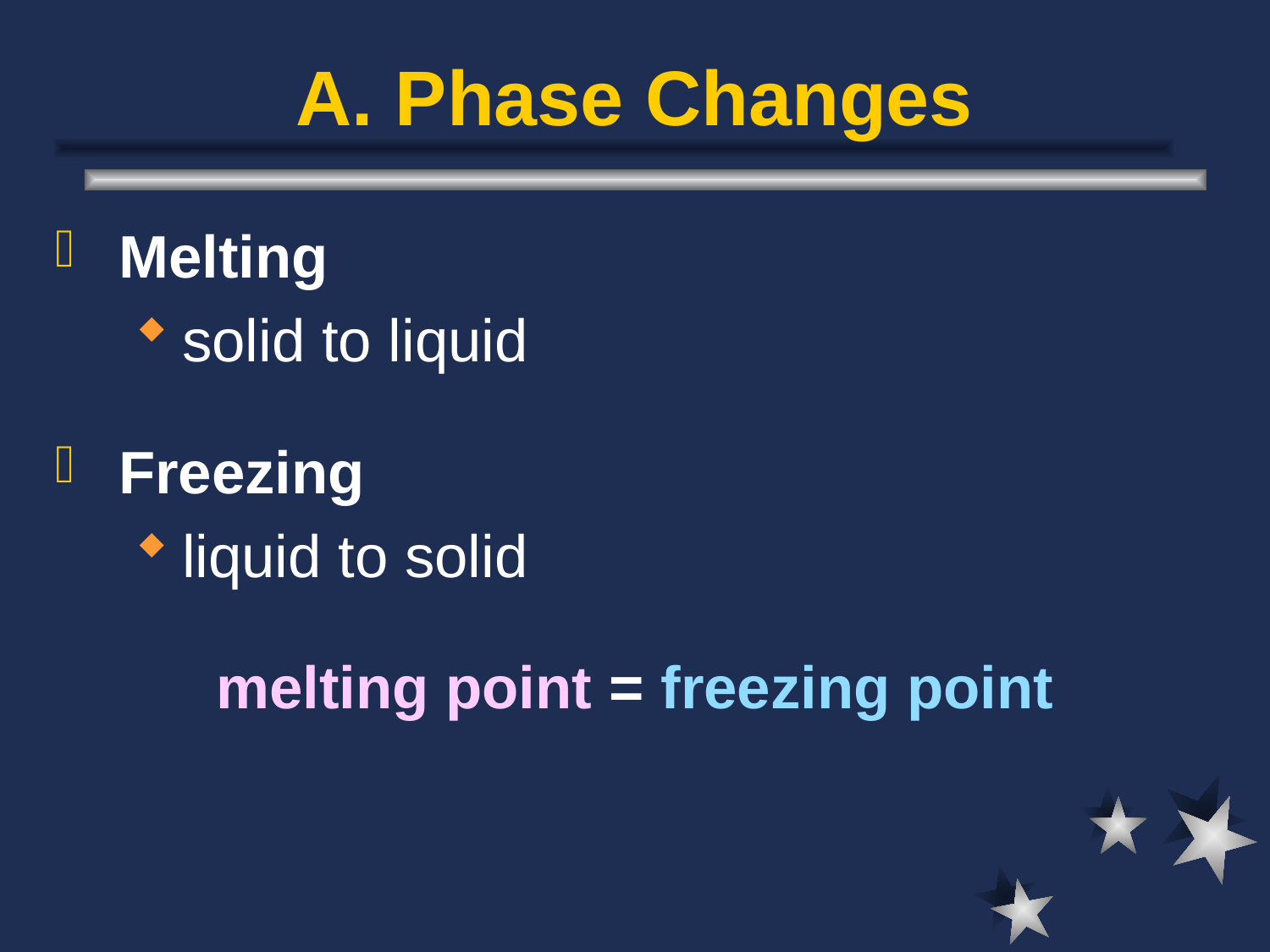

# A. Phase Changes
Melting
solid to liquid
Freezing
liquid to solid
melting point = freezing point